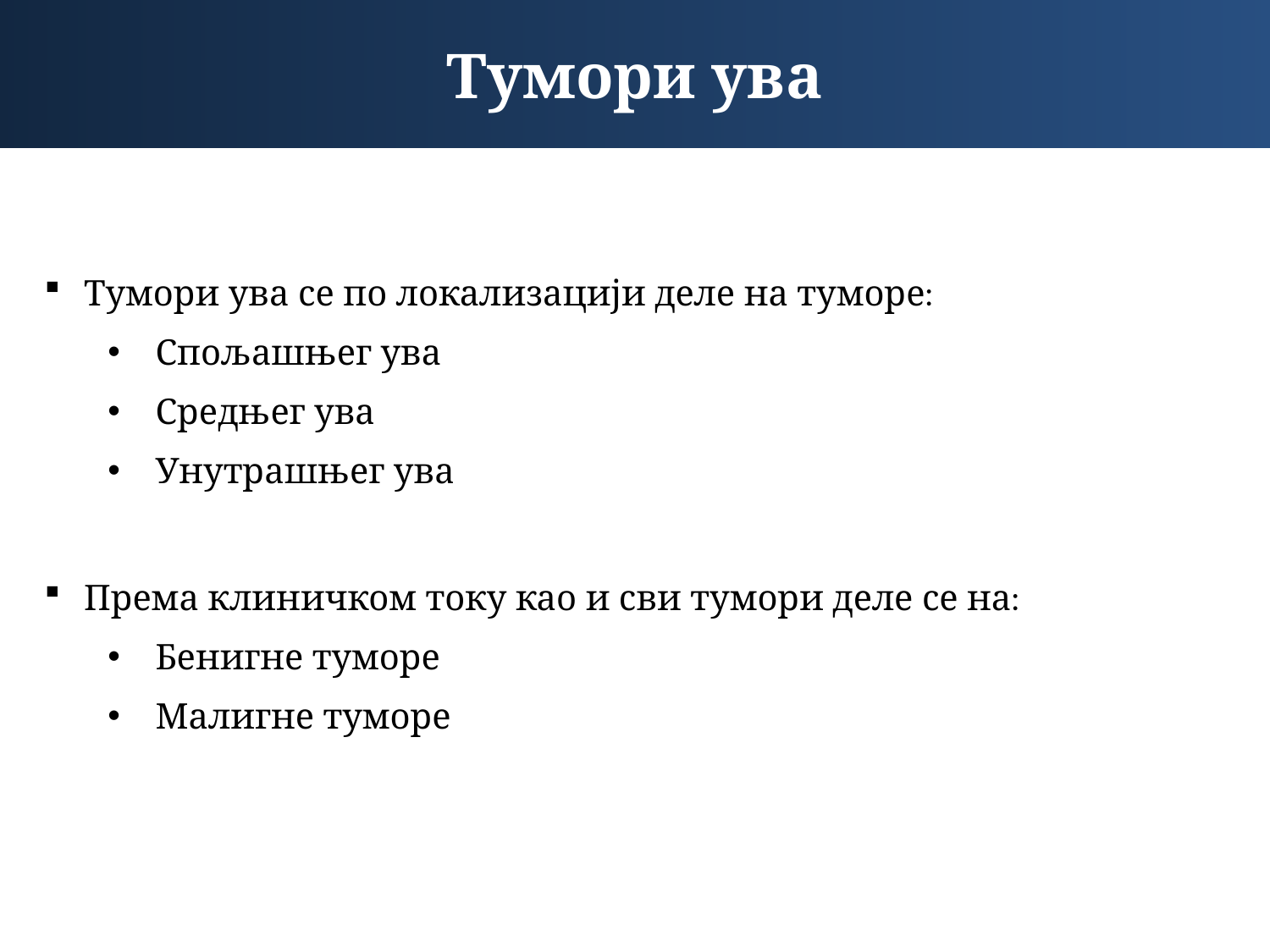

Тумори ува

Тумори ува се по локализацији деле на туморе:

Спољашњег ува

Средњег ува

Унутрашњег ува

Према клиничком току као и сви тумори деле се на:

Бенигне туморе

Малигне туморе